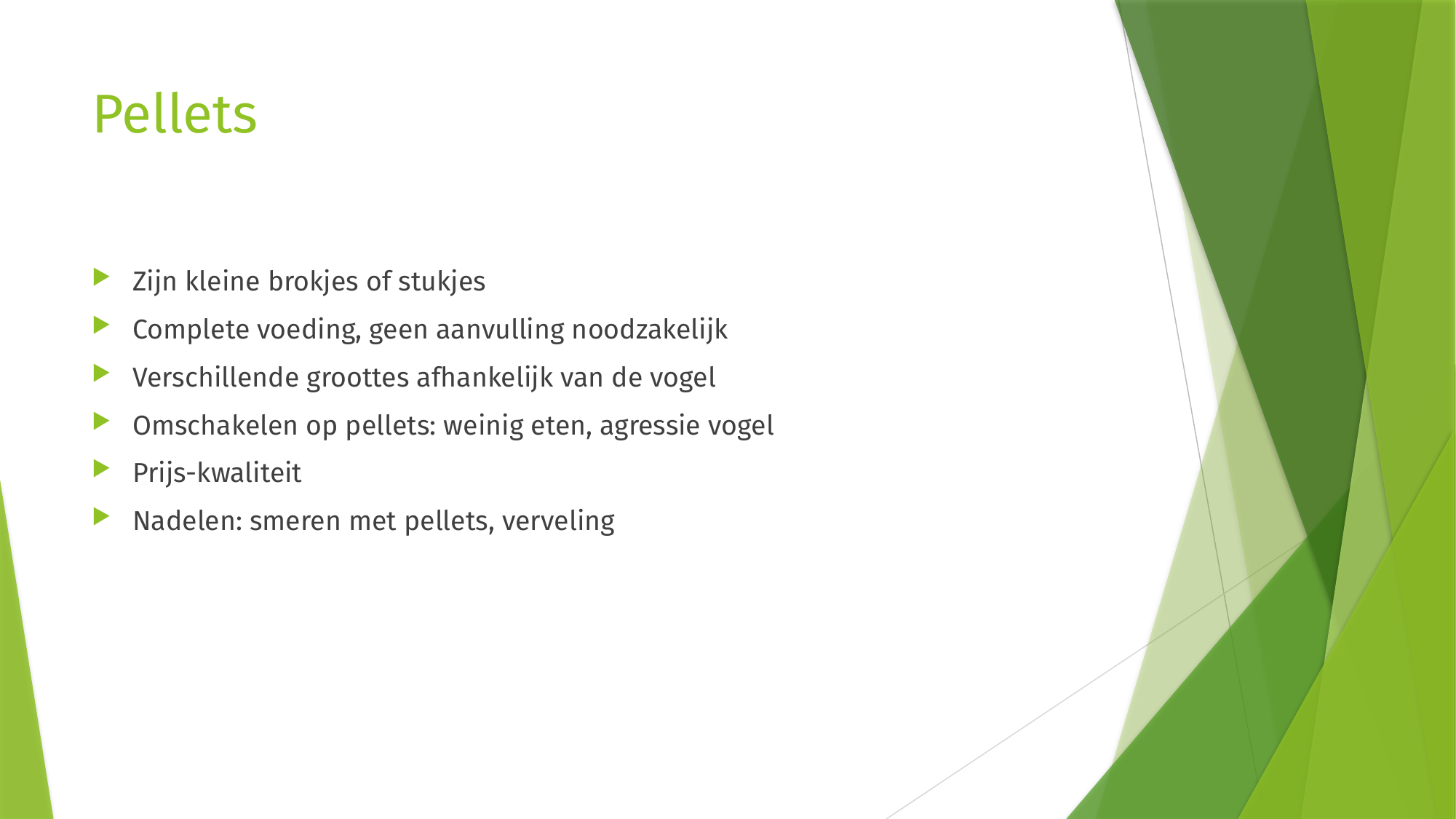

# Pellets
Zijn kleine brokjes of stukjes
Complete voeding, geen aanvulling noodzakelijk
Verschillende groottes afhankelijk van de vogel
Omschakelen op pellets: weinig eten, agressie vogel
Prijs-kwaliteit
Nadelen: smeren met pellets, verveling